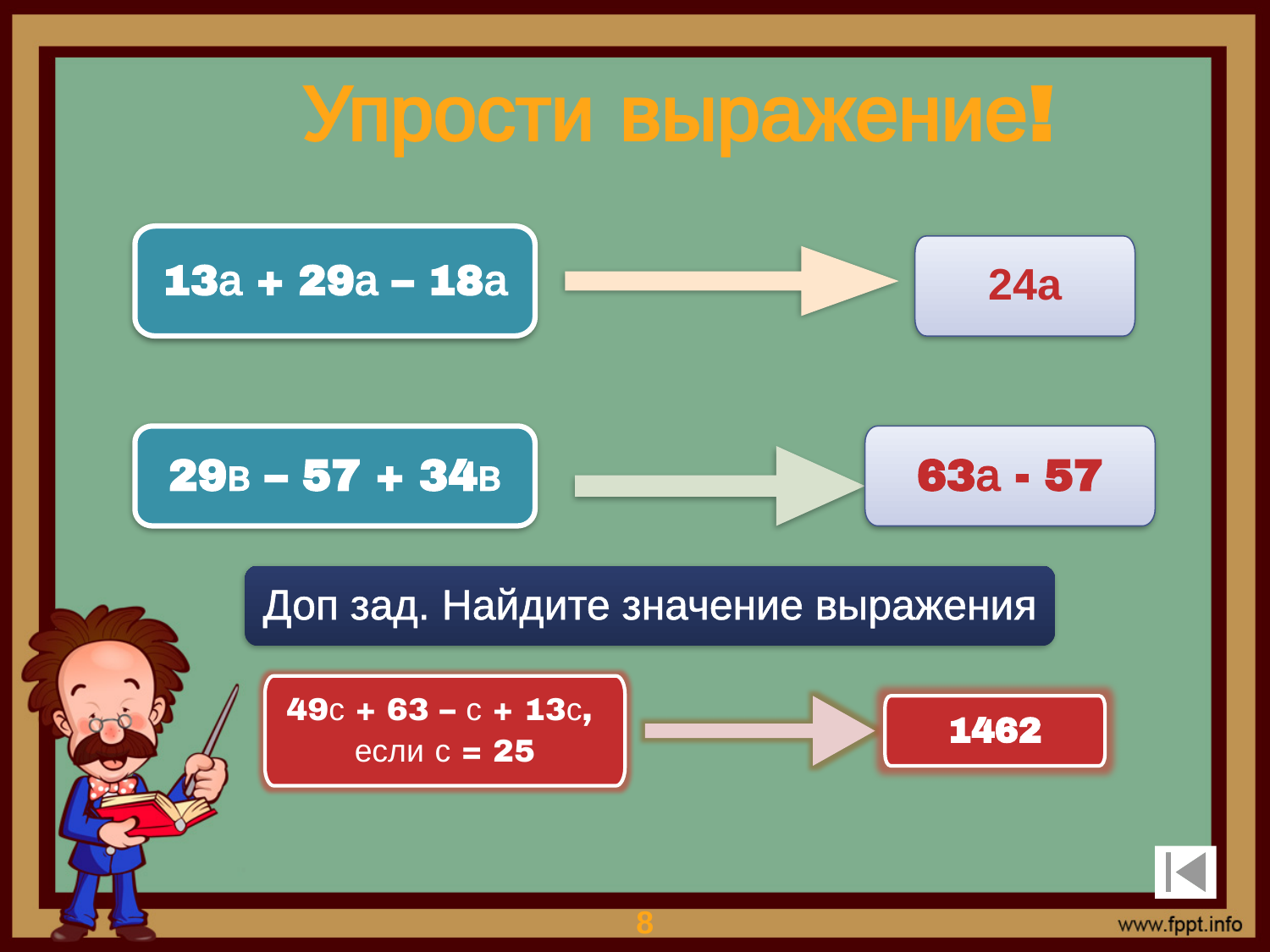

Упрости выражение!
13а + 29а – 18а
24а

29в – 57 + 34в
63а - 57

Доп зад. Найдите значение выражения
49с + 63 – с + 13с,
если с = 25

1462

8